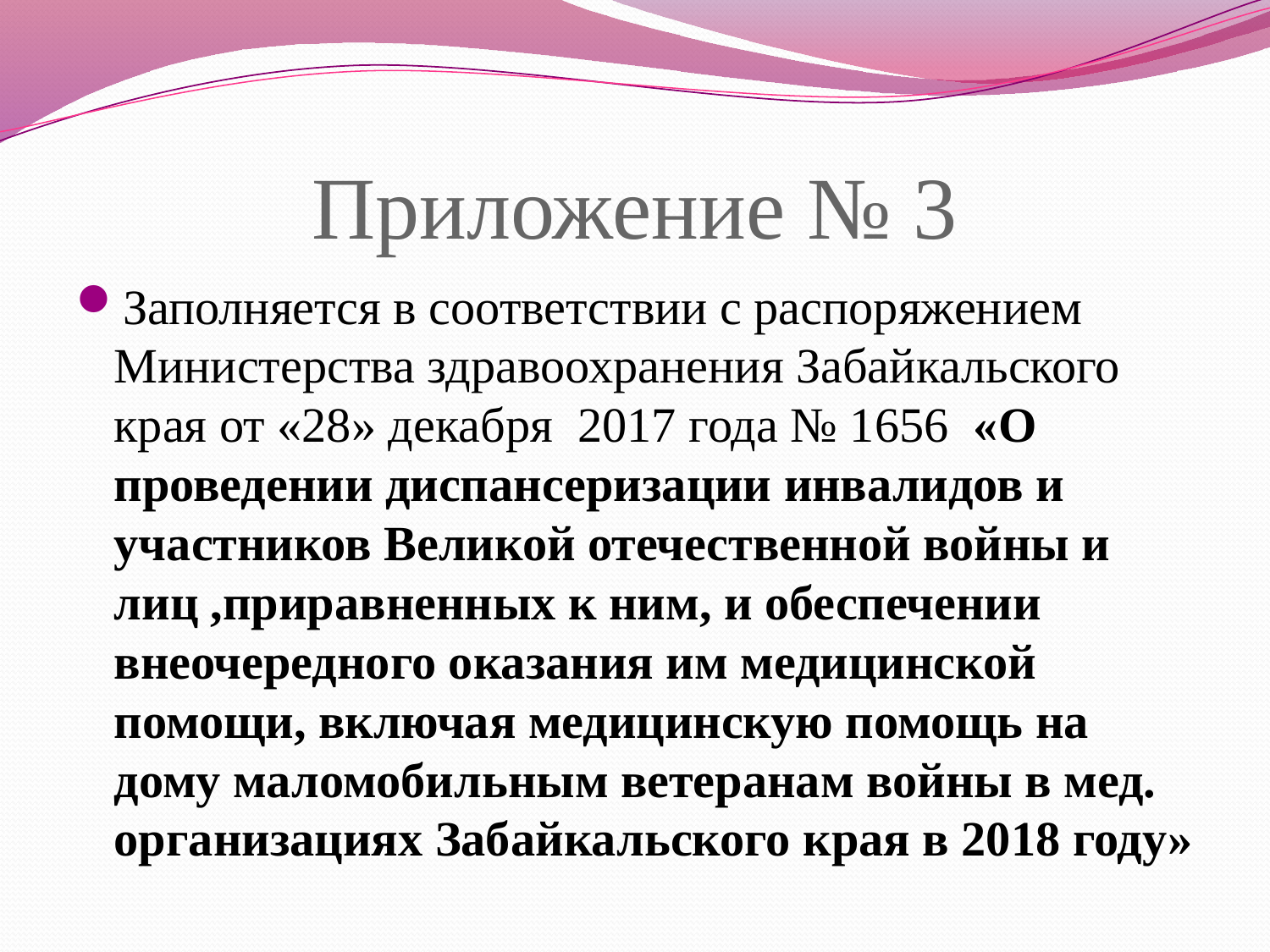

# Приложение № 3
Заполняется в соответствии с распоряжением  Министерства здравоохранения Забайкальского края от «28» декабря  2017 года № 1656  «О проведении диспансеризации инвалидов и участников Великой отечественной войны и лиц ,приравненных к ним, и обеспечении внеочередного оказания им медицинской помощи, включая медицинскую помощь на дому маломобильным ветеранам войны в мед. организациях Забайкальского края в 2018 году»